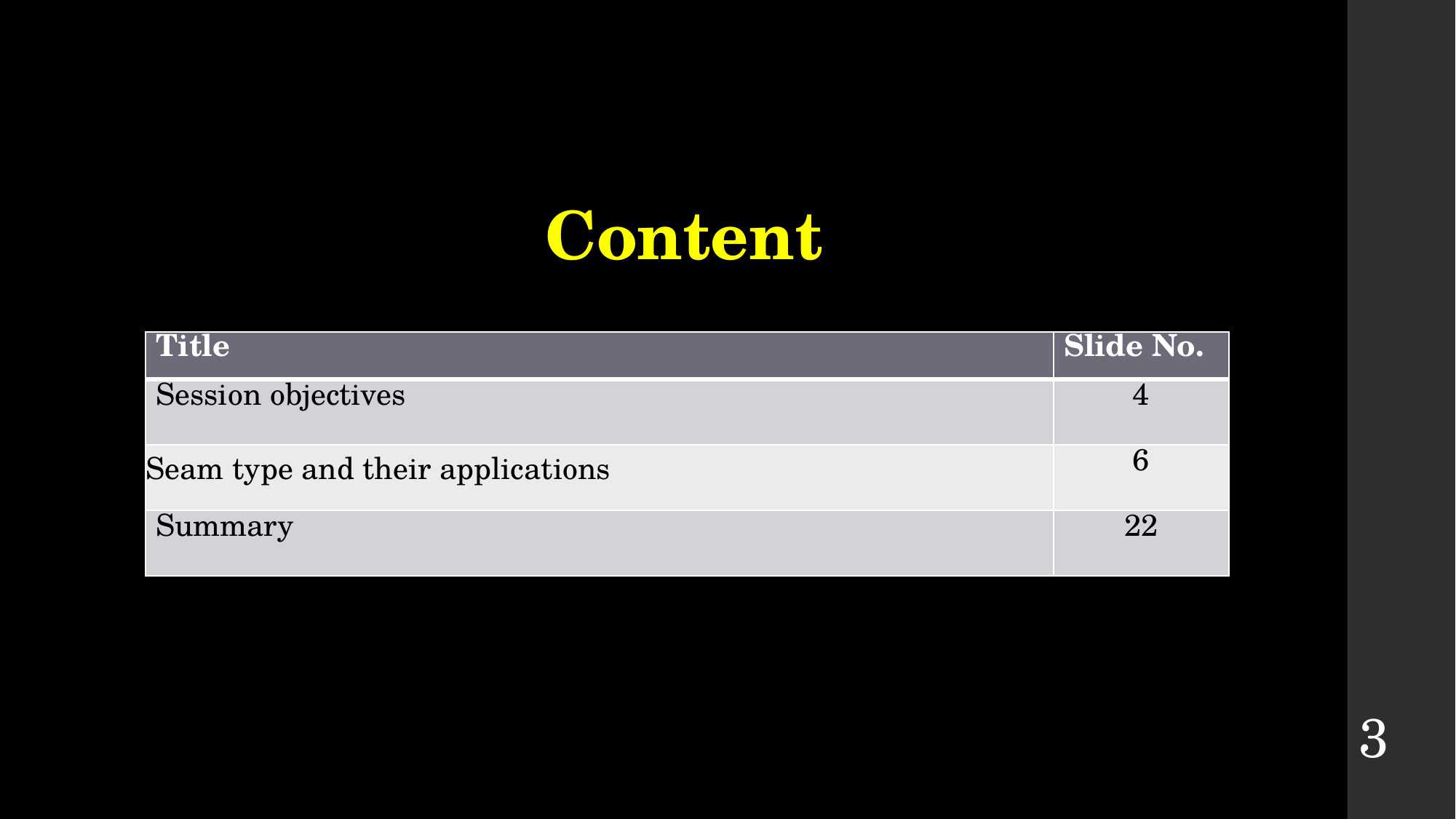

# Content
| Title | Slide No. |
| --- | --- |
| Session objectives | 4 |
| Seam type and their applications | 6 |
| Summary | 22 |
3